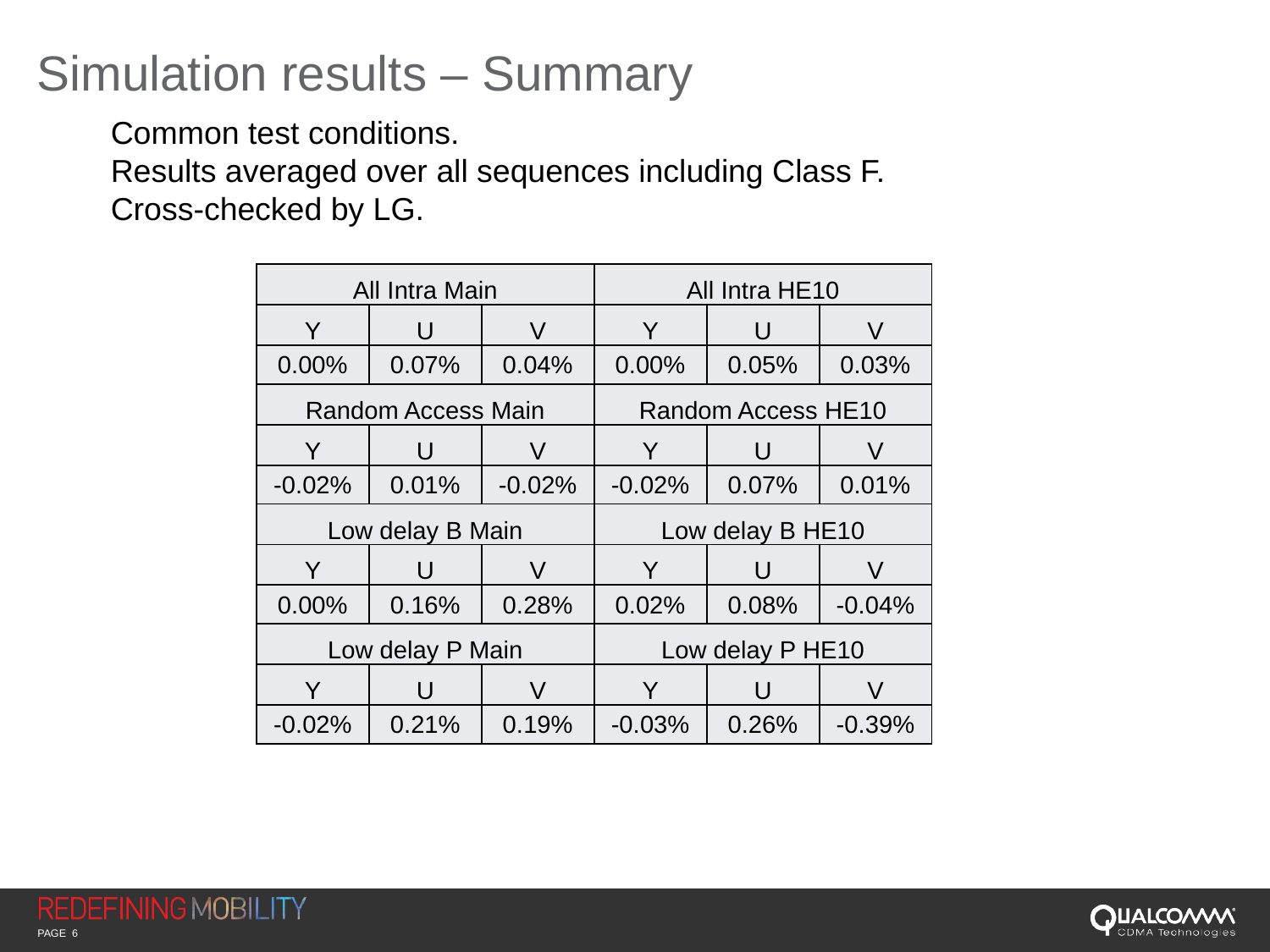

# Simulation results – Summary
Common test conditions.
Results averaged over all sequences including Class F.
Cross-checked by LG.
| All Intra Main |  |  | All Intra HE10 |  |  |
| --- | --- | --- | --- | --- | --- |
| Y | U | V | Y | U | V |
| 0.00% | 0.07% | 0.04% | 0.00% | 0.05% | 0.03% |
| Random Access Main |  |  | Random Access HE10 |  |  |
| Y | U | V | Y | U | V |
| -0.02% | 0.01% | -0.02% | -0.02% | 0.07% | 0.01% |
| Low delay B Main |  |  | Low delay B HE10 |  |  |
| Y | U | V | Y | U | V |
| 0.00% | 0.16% | 0.28% | 0.02% | 0.08% | -0.04% |
| Low delay P Main |  |  | Low delay P HE10 |  |  |
| Y | U | V | Y | U | V |
| -0.02% | 0.21% | 0.19% | -0.03% | 0.26% | -0.39% |